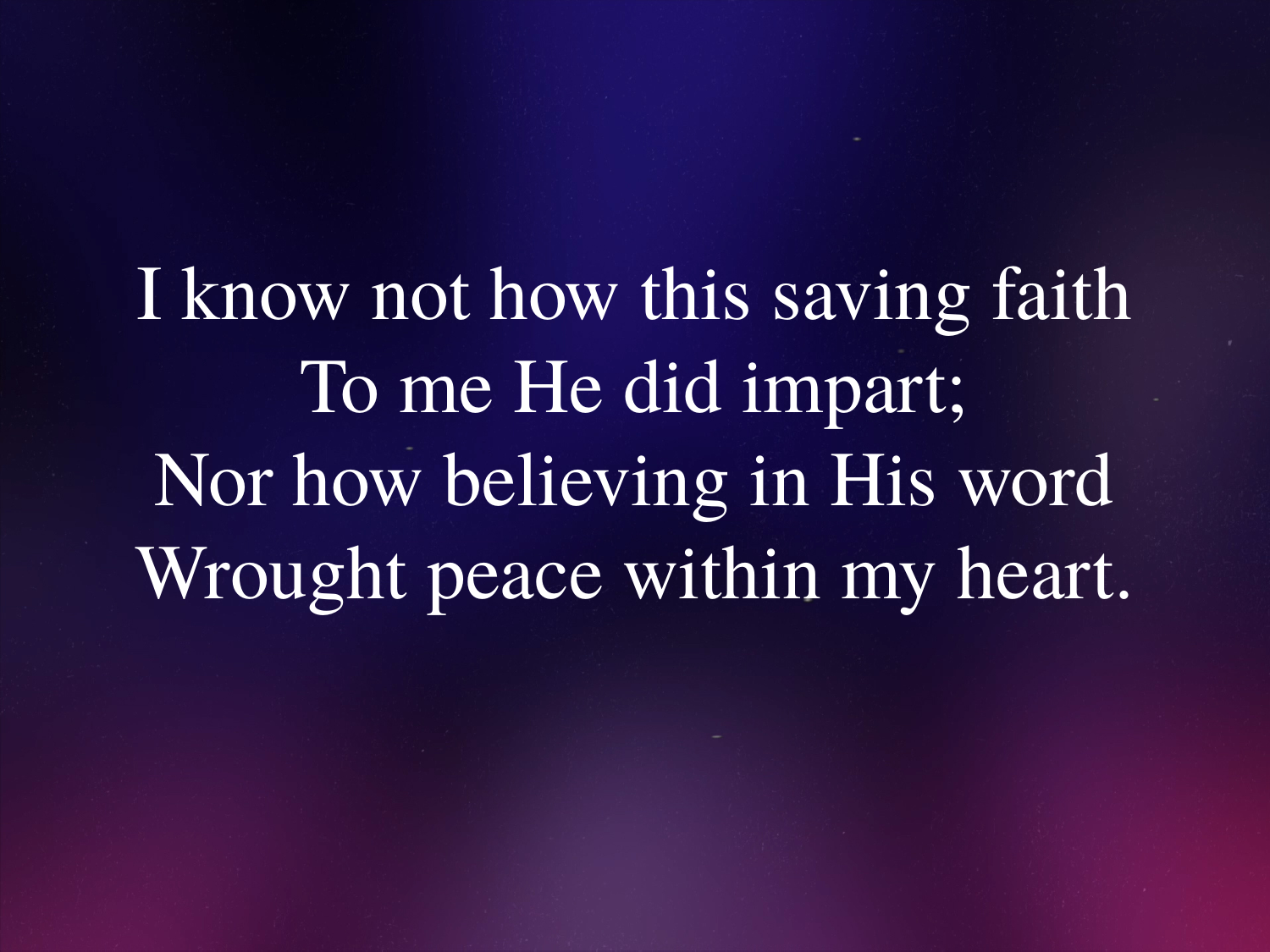

# I know not how this saving faith To me He did impart; Nor how believing in His word Wrought peace within my heart.